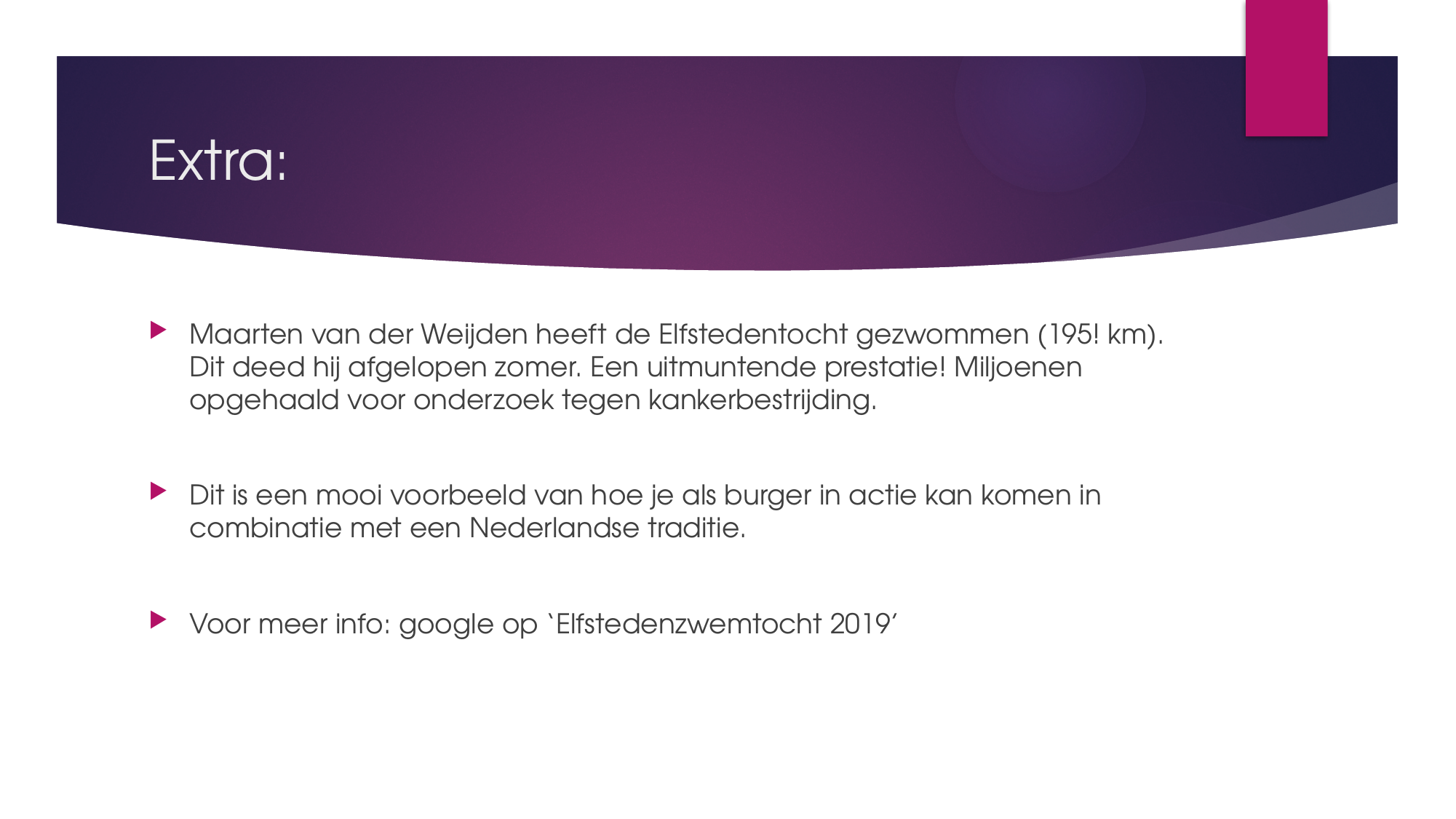

# Extra:
Maarten van der Weijden heeft de Elfstedentocht gezwommen (195! km). Dit deed hij afgelopen zomer. Een uitmuntende prestatie! Miljoenen opgehaald voor onderzoek tegen kankerbestrijding.

Dit is een mooi voorbeeld van hoe je als burger in actie kan komen in combinatie met een Nederlandse traditie.

Voor meer info: google op ‘Elfstedenzwemtocht 2019’